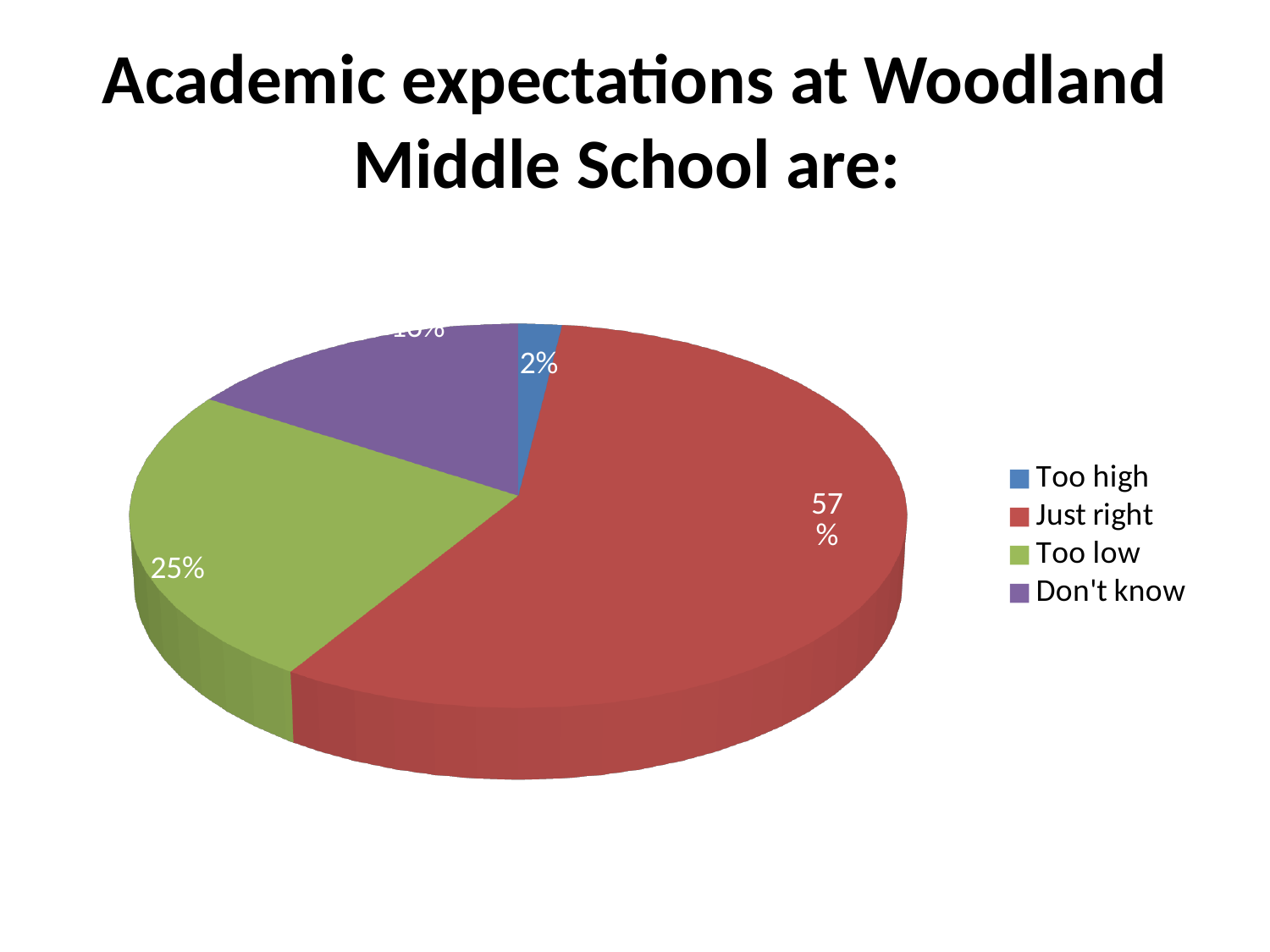

# Academic expectations at Woodland Middle School are:

[unsupported chart]